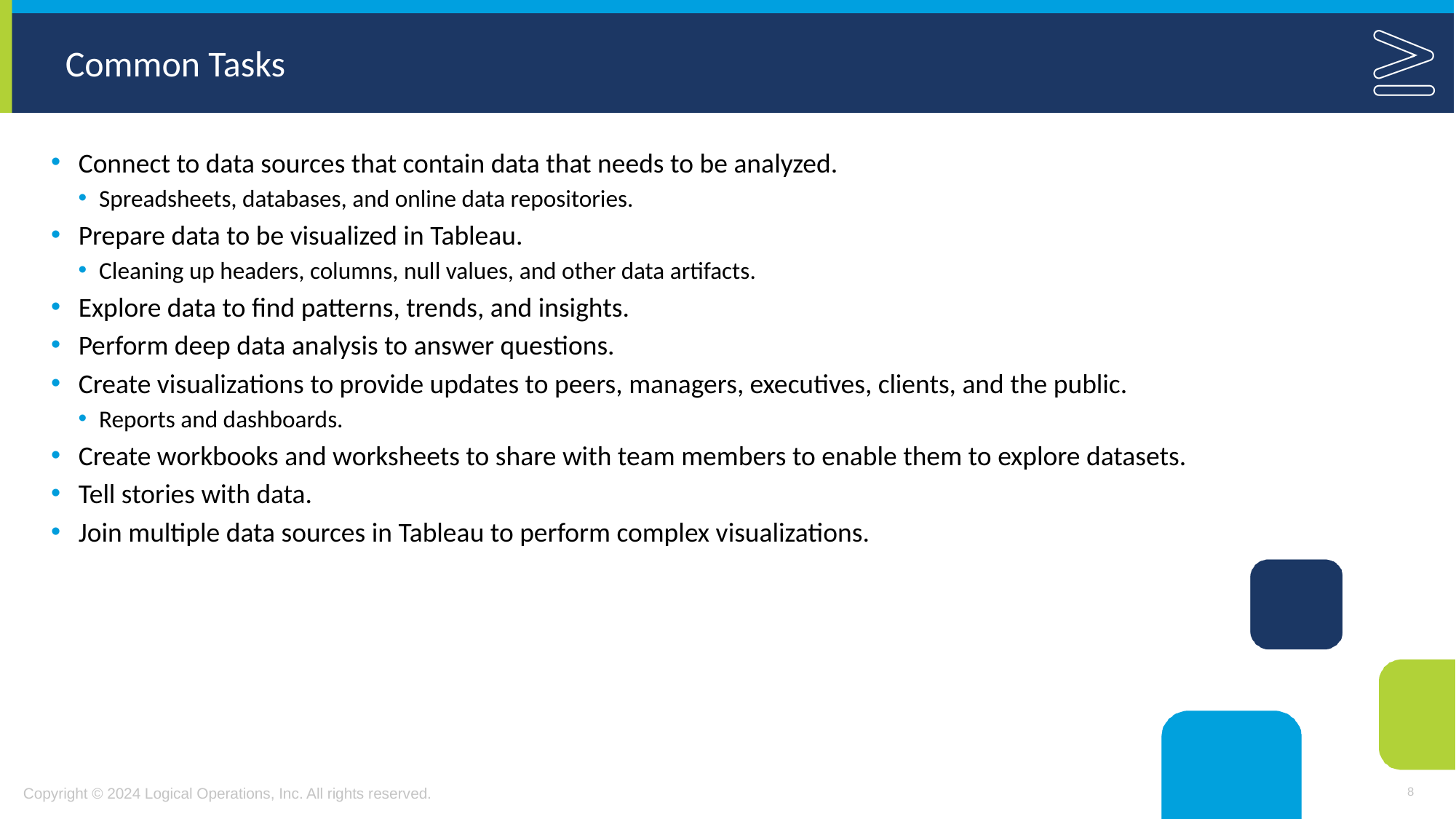

# Common Tasks
Connect to data sources that contain data that needs to be analyzed.
Spreadsheets, databases, and online data repositories.
Prepare data to be visualized in Tableau.
Cleaning up headers, columns, null values, and other data artifacts.
Explore data to find patterns, trends, and insights.
Perform deep data analysis to answer questions.
Create visualizations to provide updates to peers, managers, executives, clients, and the public.
Reports and dashboards.
Create workbooks and worksheets to share with team members to enable them to explore datasets.
Tell stories with data.
Join multiple data sources in Tableau to perform complex visualizations.
8